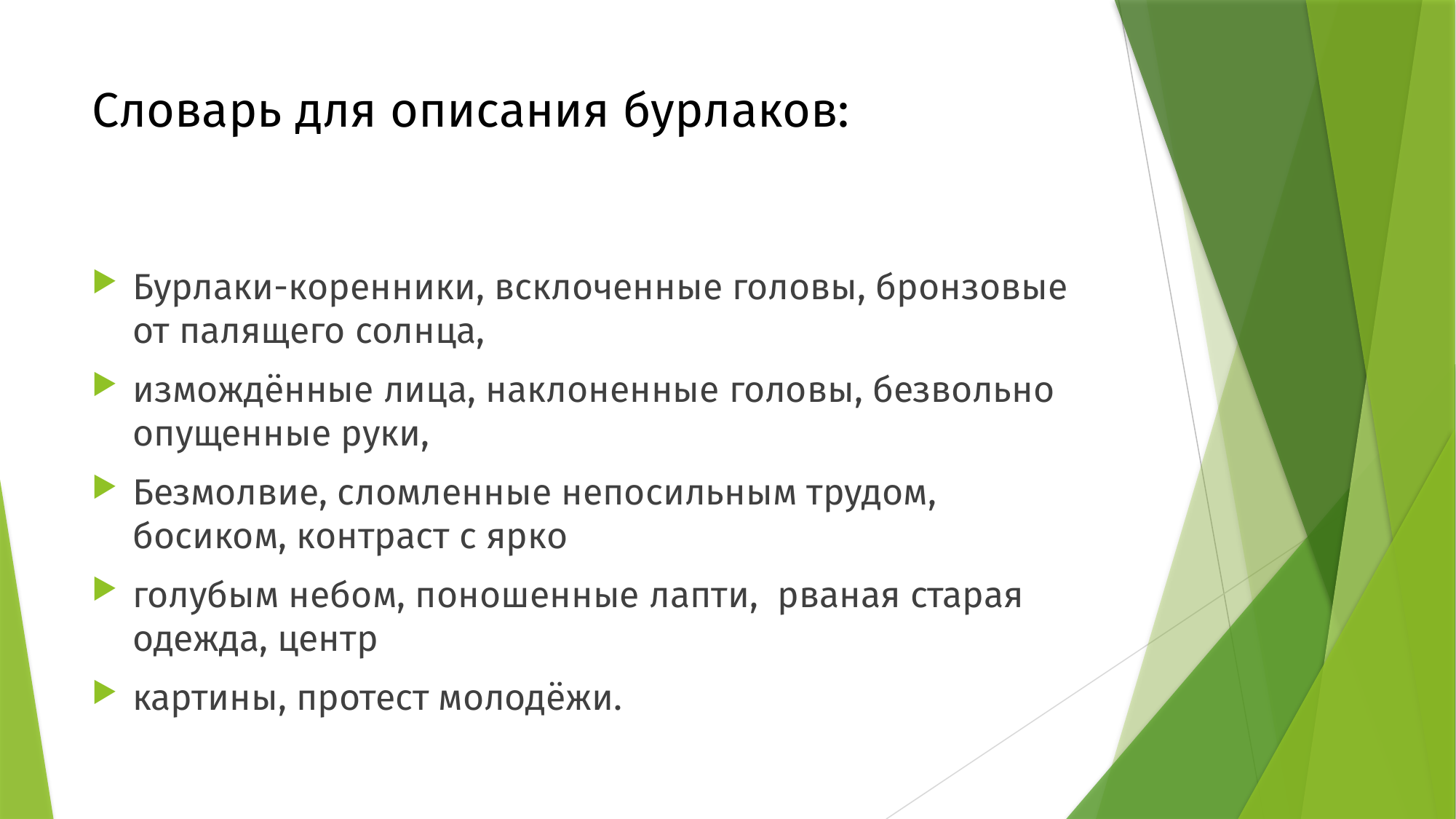

# Словарь для описания бурлаков:
Бурлаки-коренники, всклоченные головы, бронзовые от палящего солнца,
измождённые лица, наклоненные головы, безвольно опущенные руки,
Безмолвие, сломленные непосильным трудом, босиком, контраст с ярко
голубым небом, поношенные лапти,  рваная старая одежда, центр
картины, протест молодёжи.